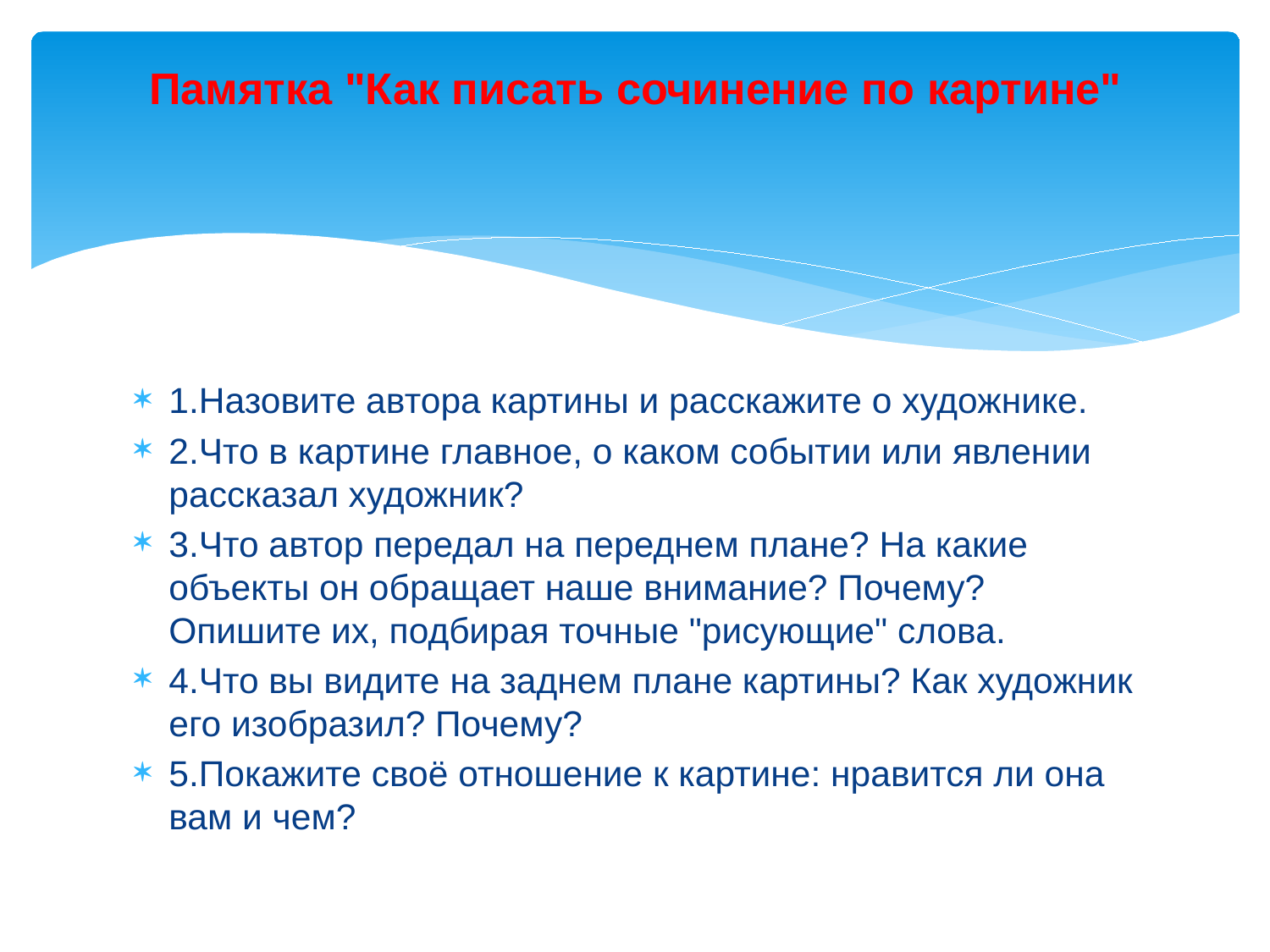

# Памятка "Как писать сочинение по картине"
1.Назовите автора картины и расскажите о художнике.
2.Что в картине главное, о каком событии или явлении рассказал художник?
3.Что автор передал на переднем плане? На какие объекты он обращает наше внимание? Почему? Опишите их, подбирая точные "рисующие" слова.
4.Что вы видите на заднем плане картины? Как художник его изобразил? Почему?
5.Покажите своё отношение к картине: нравится ли она вам и чем?